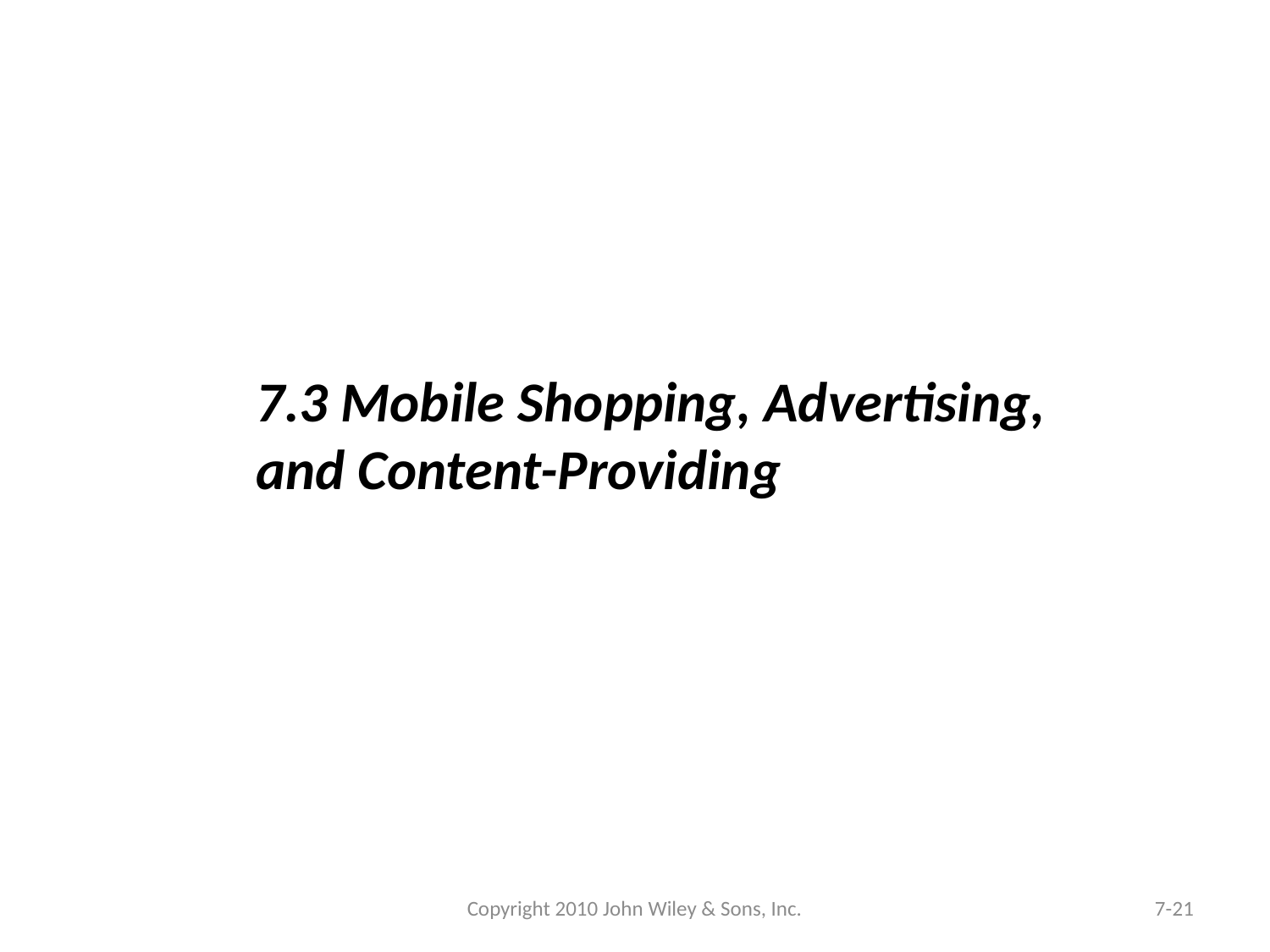

7.3 Mobile Shopping, Advertising, and Content-Providing
Copyright 2010 John Wiley & Sons, Inc.
7-21